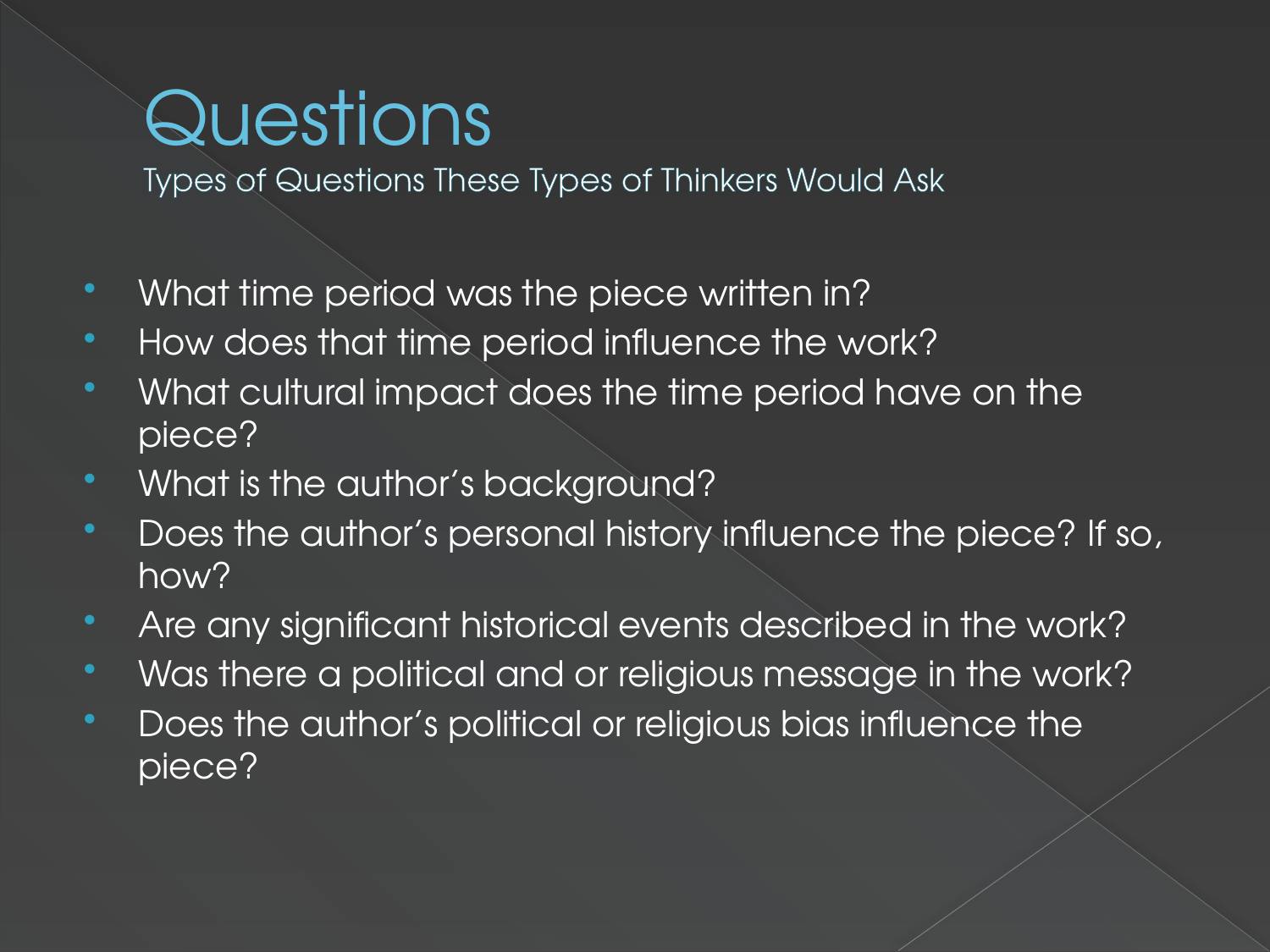

# Questions Types of Questions These Types of Thinkers Would Ask
What time period was the piece written in?
How does that time period influence the work?
What cultural impact does the time period have on the piece?
What is the author’s background?
Does the author’s personal history influence the piece? If so, how?
Are any significant historical events described in the work?
Was there a political and or religious message in the work?
Does the author’s political or religious bias influence the piece?